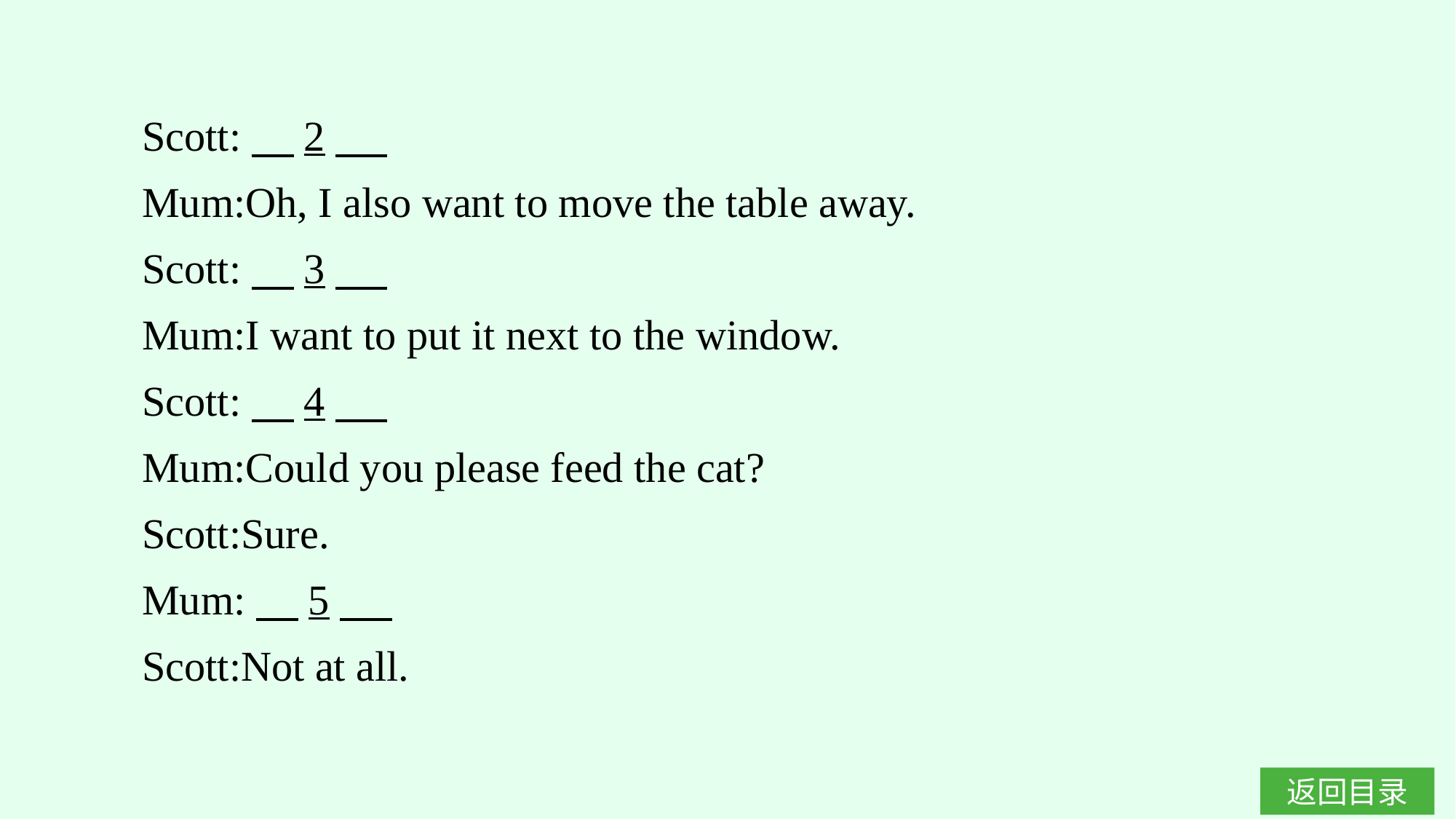

Scott:　2
Mum:Oh, I also want to move the table away.
Scott:　3
Mum:I want to put it next to the window.
Scott:　4
Mum:Could you please feed the cat?
Scott:Sure.
Mum:　5
Scott:Not at all.